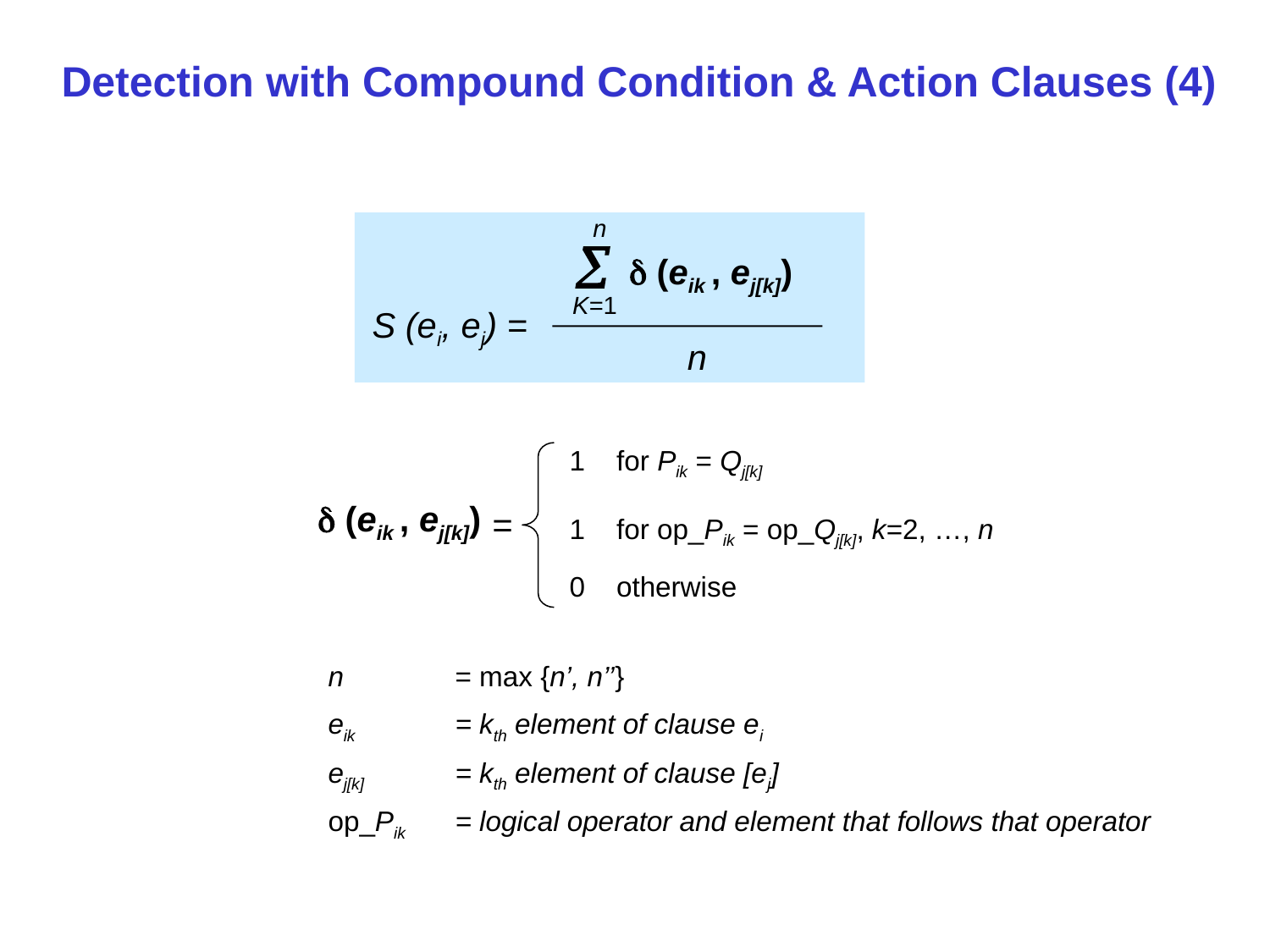

# Detection with Compound Condition & Action Clauses (4)
n
∑  δ (eik , ej[k])
K=1
S (ei, ej) =

n

1    for Pik = Qj[k]

δ (eik , ej[k])
=
1    for op_Pik = op_Qj[k], k=2, …, n
0    otherwise
n	= max {n’, n’’}
eik	= kth element of clause ei
ej[k]	= kth element of clause [ej]
op_Pik 	= logical operator and element that follows that operator